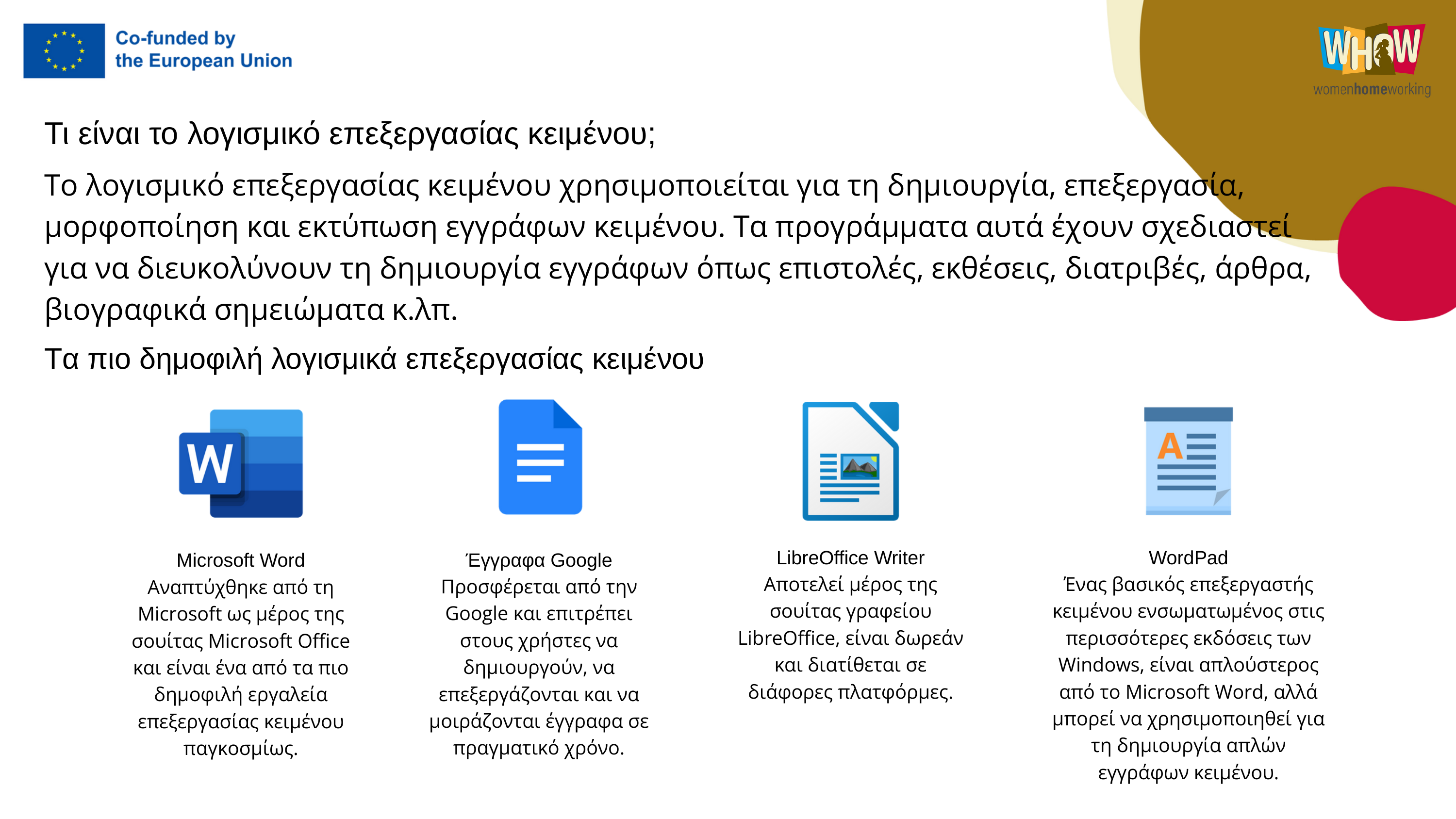

Τι είναι το λογισμικό επεξεργασίας κειμένου;
Το λογισμικό επεξεργασίας κειμένου χρησιμοποιείται για τη δημιουργία, επεξεργασία, μορφοποίηση και εκτύπωση εγγράφων κειμένου. Τα προγράμματα αυτά έχουν σχεδιαστεί για να διευκολύνουν τη δημιουργία εγγράφων όπως επιστολές, εκθέσεις, διατριβές, άρθρα, βιογραφικά σημειώματα κ.λπ.
Τα πιο δημοφιλή λογισμικά επεξεργασίας κειμένου

Microsoft Word
Αναπτύχθηκε από τη Microsoft ως μέρος της σουίτας Microsoft Office και είναι ένα από τα πιο δημοφιλή εργαλεία επεξεργασίας κειμένου παγκοσμίως.
LibreOffice Writer
Αποτελεί μέρος της σουίτας γραφείου LibreOffice, είναι δωρεάν και διατίθεται σε διάφορες πλατφόρμες.
WordPad
Ένας βασικός επεξεργαστής κειμένου ενσωματωμένος στις περισσότερες εκδόσεις των Windows, είναι απλούστερος από το Microsoft Word, αλλά μπορεί να χρησιμοποιηθεί για τη δημιουργία απλών εγγράφων κειμένου.
Έγγραφα Google
Προσφέρεται από την Google και επιτρέπει στους χρήστες να δημιουργούν, να επεξεργάζονται και να μοιράζονται έγγραφα σε πραγματικό χρόνο.